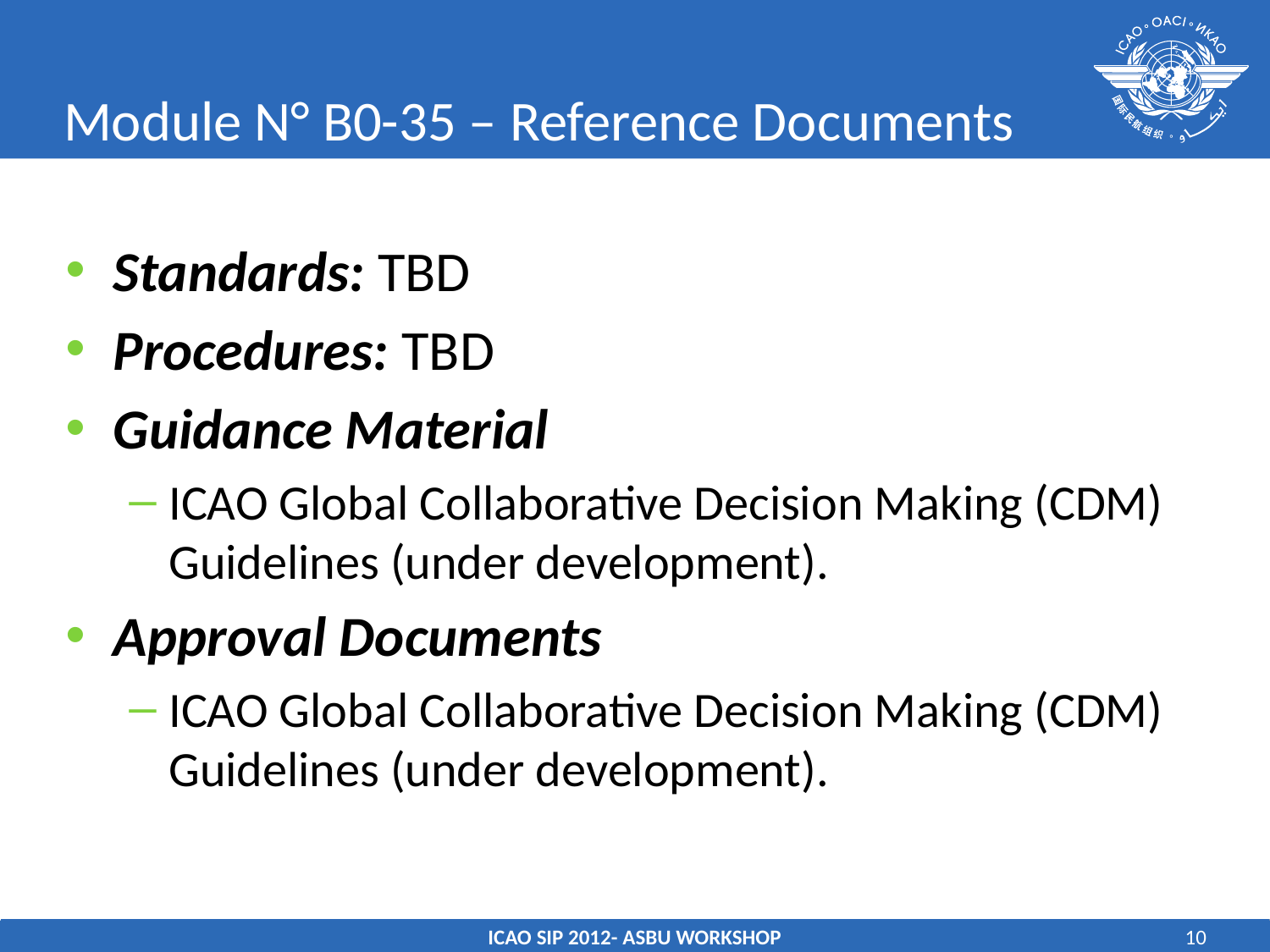

# Module N° B0-35 – Reference Documents
Standards: TBD
Procedures: TBD
Guidance Material
ICAO Global Collaborative Decision Making (CDM) Guidelines (under development).
Approval Documents
ICAO Global Collaborative Decision Making (CDM) Guidelines (under development).

ICAO SIP 2012- ASBU WORKSHOP
10